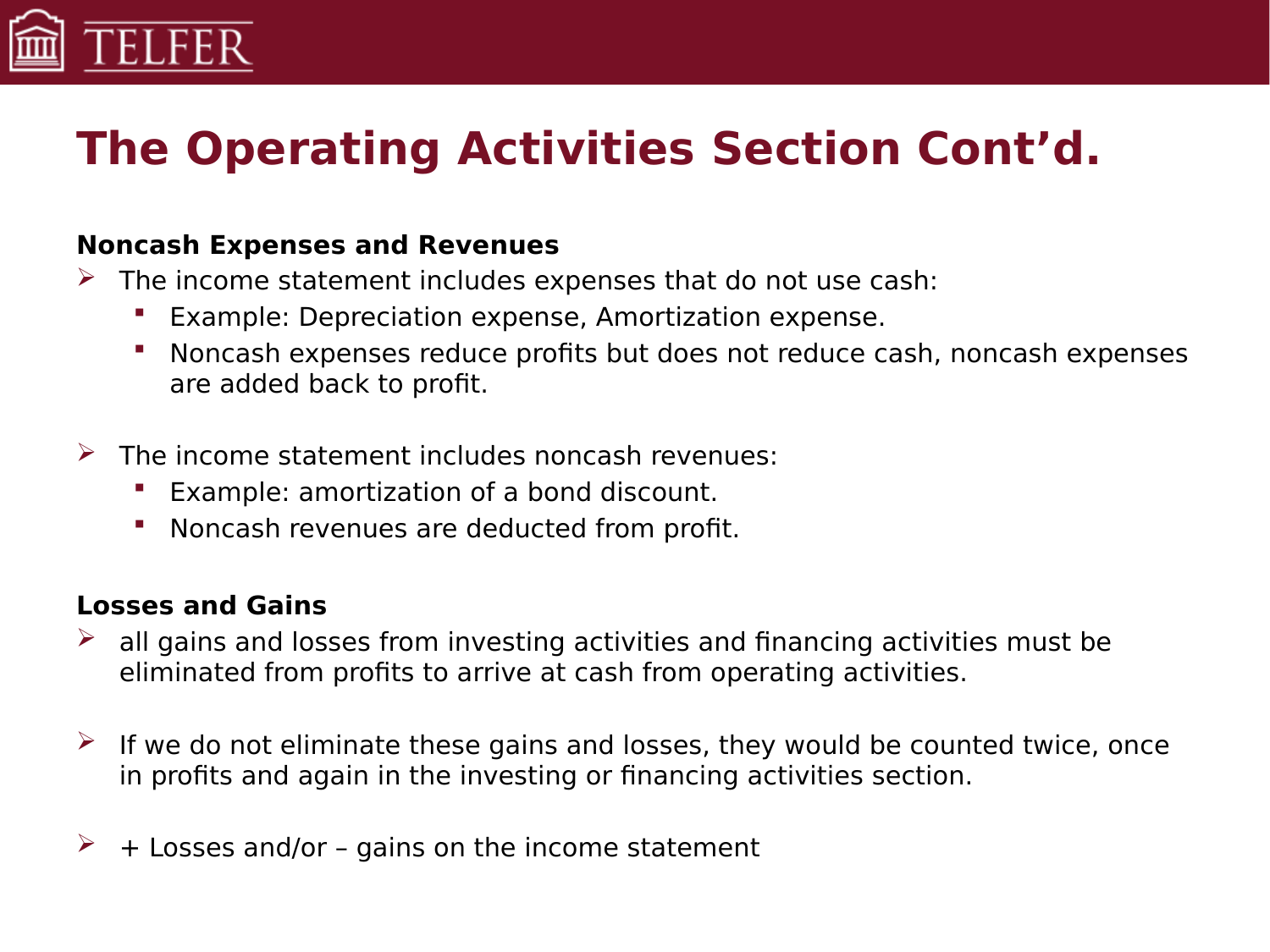

# The Operating Activities Section Cont’d.
Noncash Expenses and Revenues
The income statement includes expenses that do not use cash:
Example: Depreciation expense, Amortization expense.
Noncash expenses reduce profits but does not reduce cash, noncash expenses are added back to profit.

The income statement includes noncash revenues:
Example: amortization of a bond discount.
Noncash revenues are deducted from profit.

Losses and Gains
all gains and losses from investing activities and financing activities must be eliminated from profits to arrive at cash from operating activities.

If we do not eliminate these gains and losses, they would be counted twice, once in profits and again in the investing or financing activities section.

+ Losses and/or – gains on the income statement